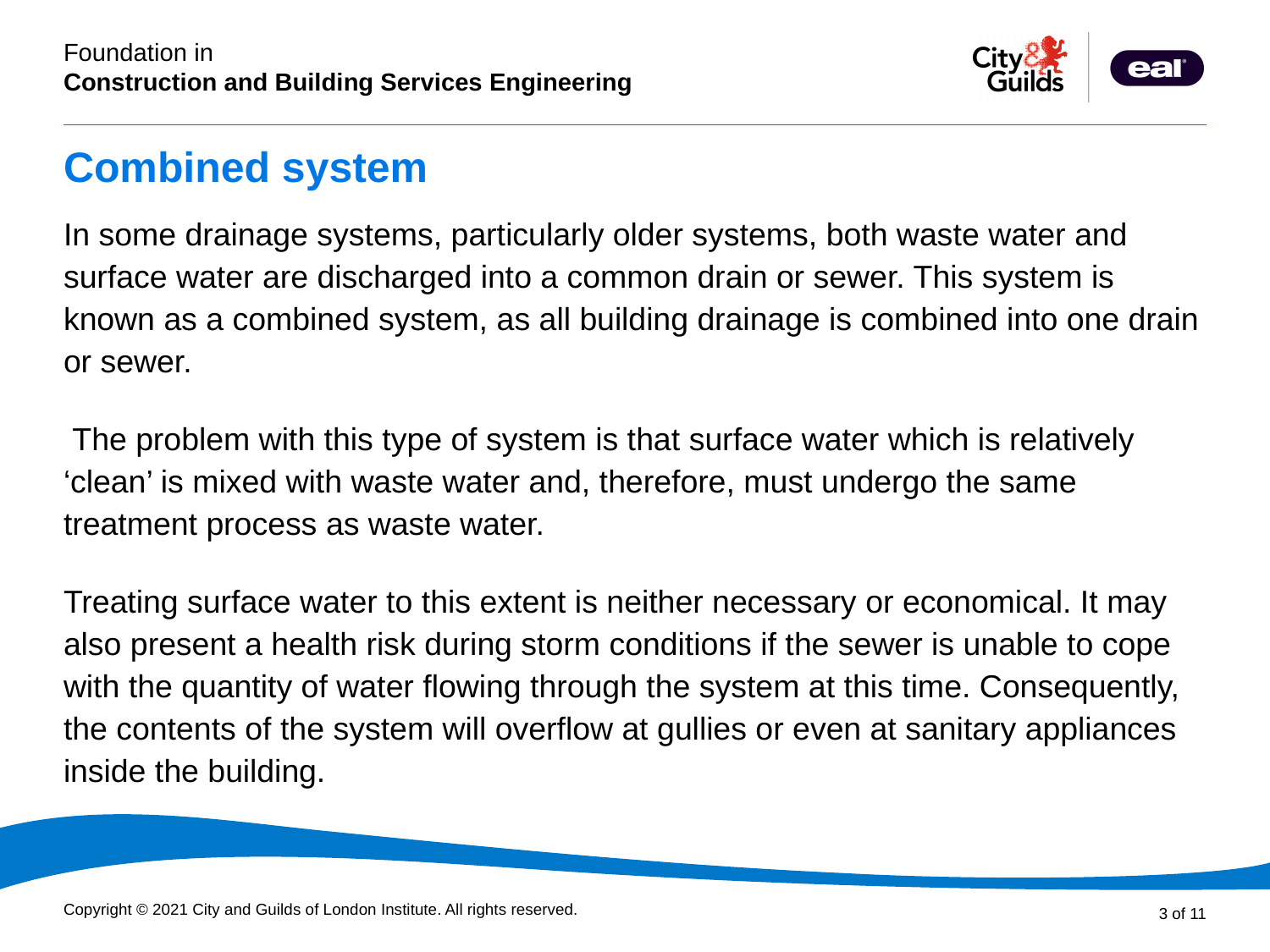

# Combined system
In some drainage systems, particularly older systems, both waste water and surface water are discharged into a common drain or sewer. This system is known as a combined system, as all building drainage is combined into one drain or sewer.
 The problem with this type of system is that surface water which is relatively ‘clean’ is mixed with waste water and, therefore, must undergo the same treatment process as waste water.
Treating surface water to this extent is neither necessary or economical. It may also present a health risk during storm conditions if the sewer is unable to cope with the quantity of water flowing through the system at this time. Consequently, the contents of the system will overflow at gullies or even at sanitary appliances inside the building.